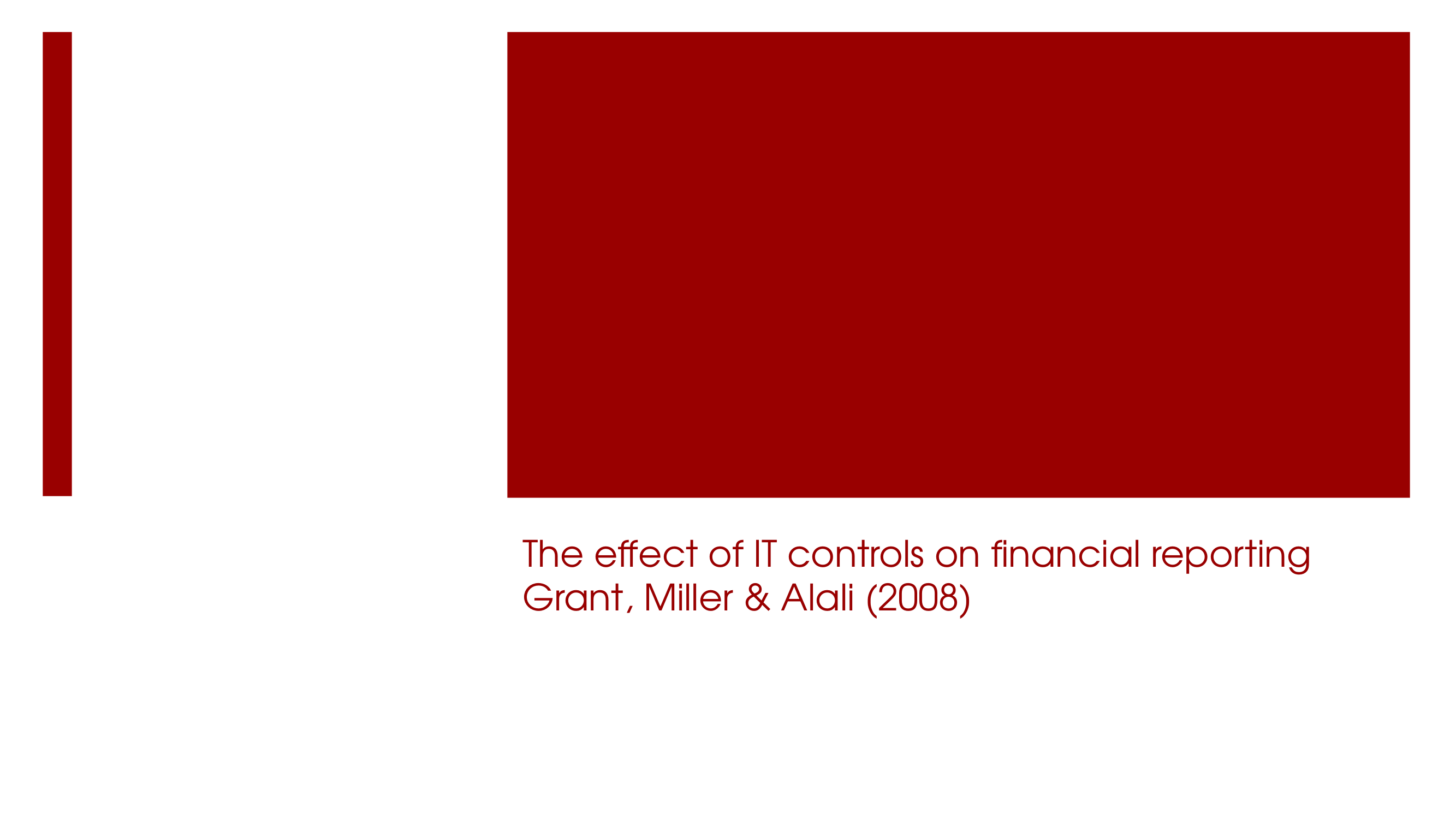

# The effect of IT controls on financial reporting Grant, Miller & Alali (2008)